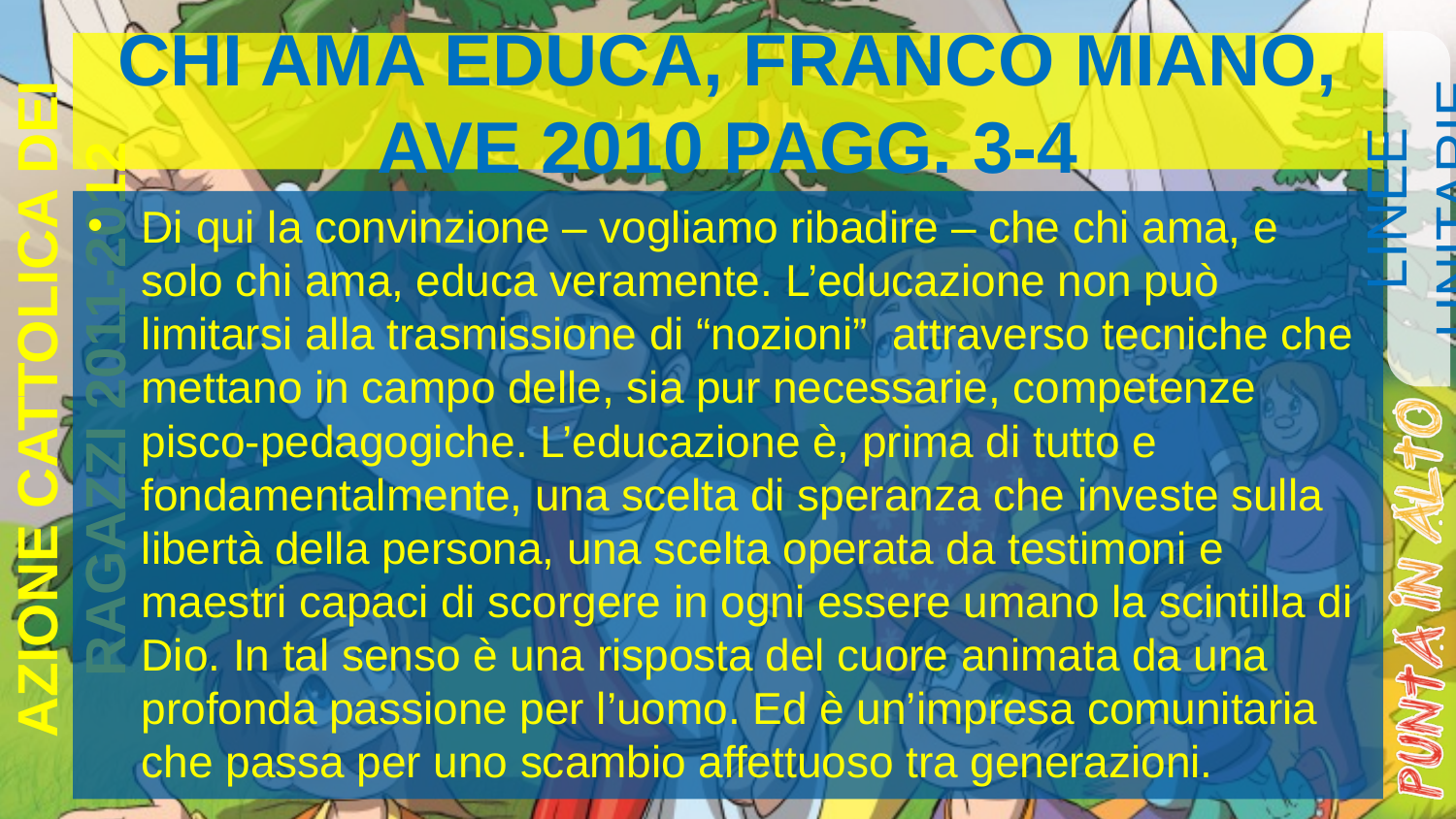

# CHI AMA EDUCA, FRANCO MIANO, AVE 2010 PAGG. 3-4
LINEE UNITARIE
Di qui la convinzione – vogliamo ribadire – che chi ama, e solo chi ama, educa veramente. L’educazione non può limitarsi alla trasmissione di “nozioni”  attraverso tecniche che mettano in campo delle, sia pur necessarie, competenze pisco-pedagogiche. L’educazione è, prima di tutto e fondamentalmente, una scelta di speranza che investe sulla libertà della persona, una scelta operata da testimoni e maestri capaci di scorgere in ogni essere umano la scintilla di Dio. In tal senso è una risposta del cuore animata da una profonda passione per l’uomo. Ed è un’impresa comunitaria che passa per uno scambio affettuoso tra generazioni.